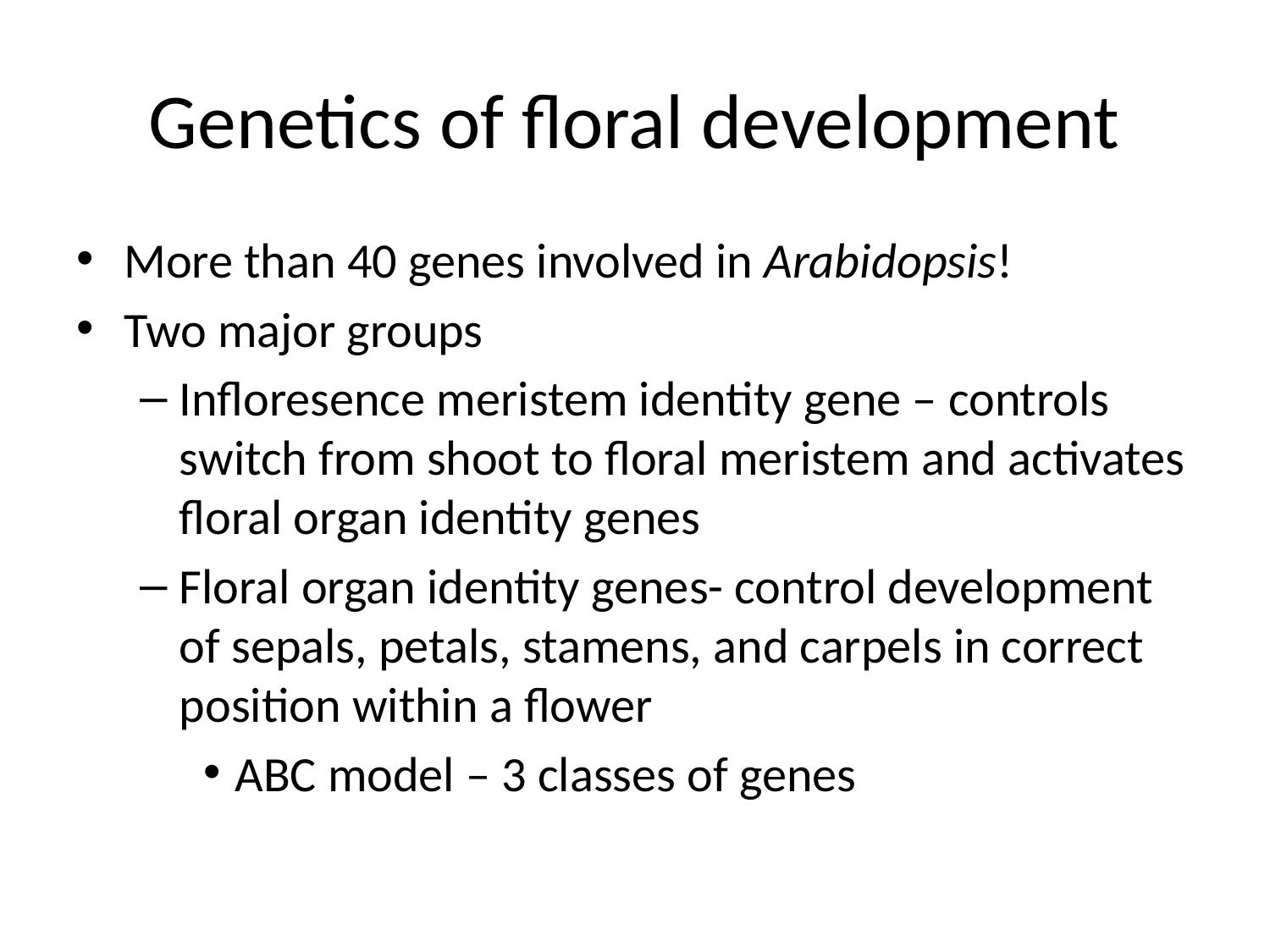

# Genetics of floral development
More than 40 genes involved in Arabidopsis!
Two major groups
Infloresence meristem identity gene – controls switch from shoot to floral meristem and activates floral organ identity genes
Floral organ identity genes- control development of sepals, petals, stamens, and carpels in correct position within a flower
ABC model – 3 classes of genes